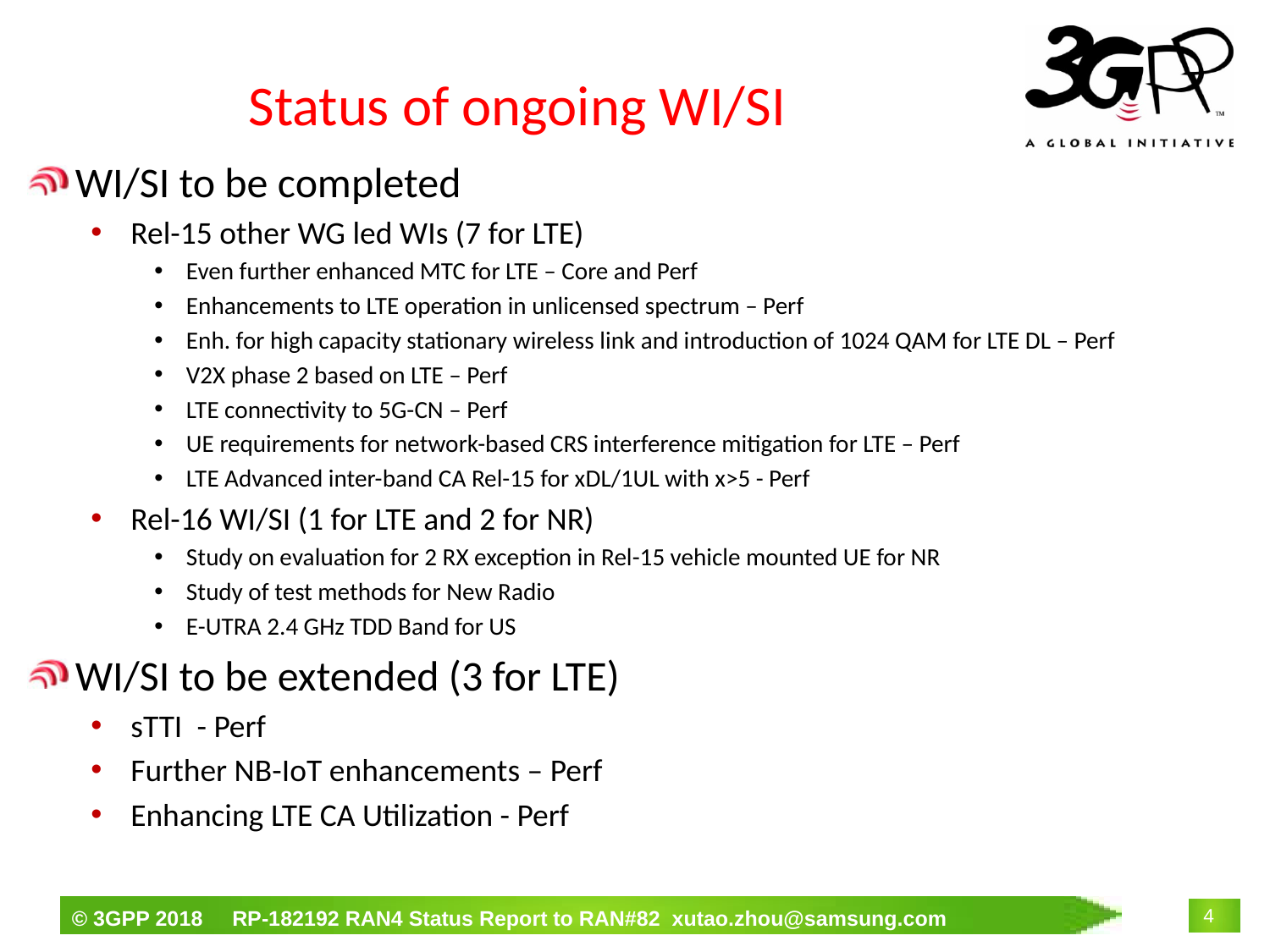

# Status of ongoing WI/SI
WI/SI to be completed
Rel-15 other WG led WIs (7 for LTE)
Even further enhanced MTC for LTE – Core and Perf
Enhancements to LTE operation in unlicensed spectrum – Perf
Enh. for high capacity stationary wireless link and introduction of 1024 QAM for LTE DL – Perf
V2X phase 2 based on LTE – Perf
LTE connectivity to 5G-CN – Perf
UE requirements for network-based CRS interference mitigation for LTE – Perf
LTE Advanced inter-band CA Rel-15 for xDL/1UL with x>5 - Perf
Rel-16 WI/SI (1 for LTE and 2 for NR)
Study on evaluation for 2 RX exception in Rel-15 vehicle mounted UE for NR
Study of test methods for New Radio
E-UTRA 2.4 GHz TDD Band for US
WI/SI to be extended (3 for LTE)
sTTI  - Perf
Further NB-IoT enhancements – Perf
Enhancing LTE CA Utilization - Perf